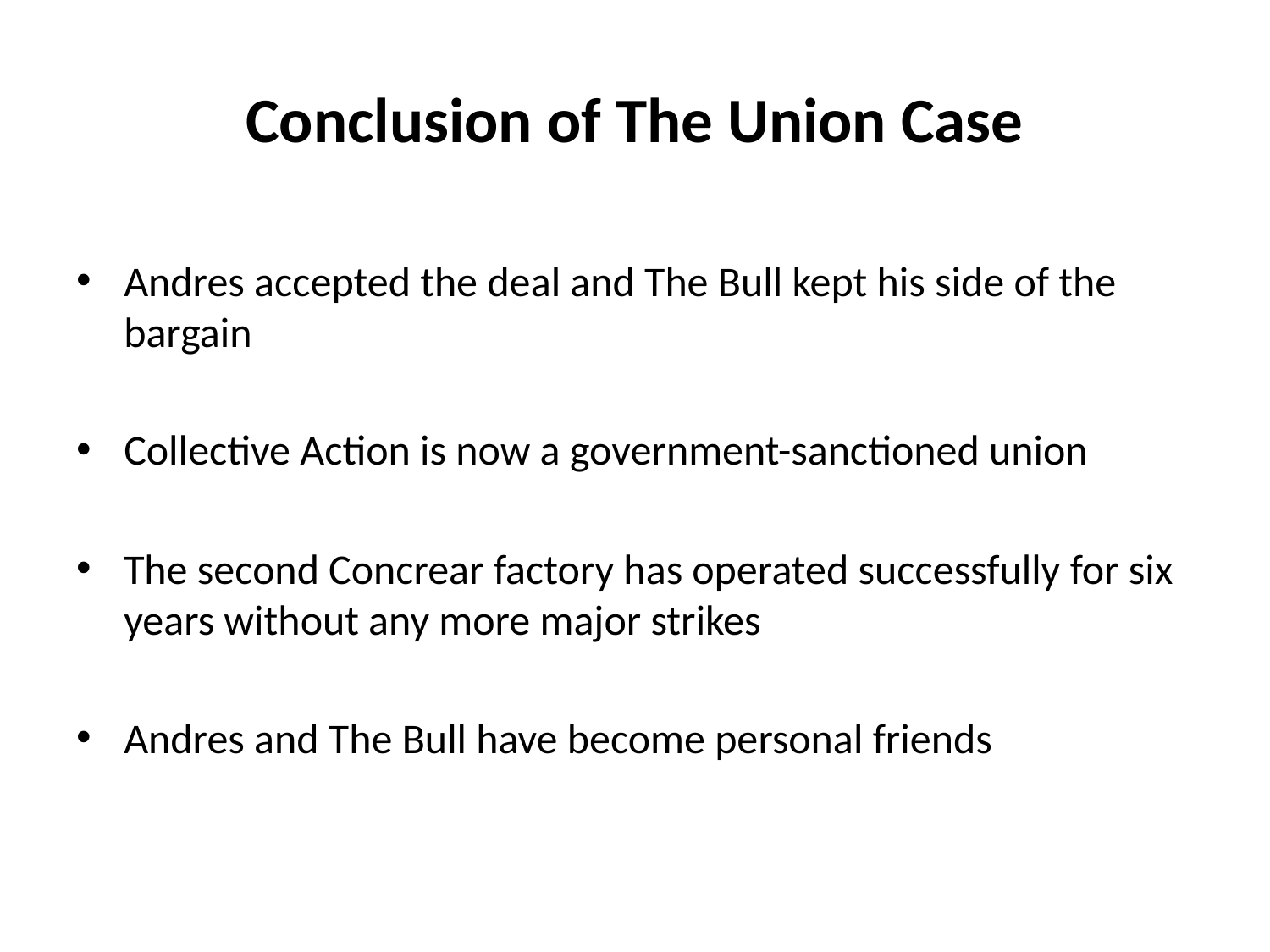

# Conclusion of The Union Case
Andres accepted the deal and The Bull kept his side of the bargain

Collective Action is now a government-sanctioned union

The second Concrear factory has operated successfully for six years without any more major strikes

Andres and The Bull have become personal friends